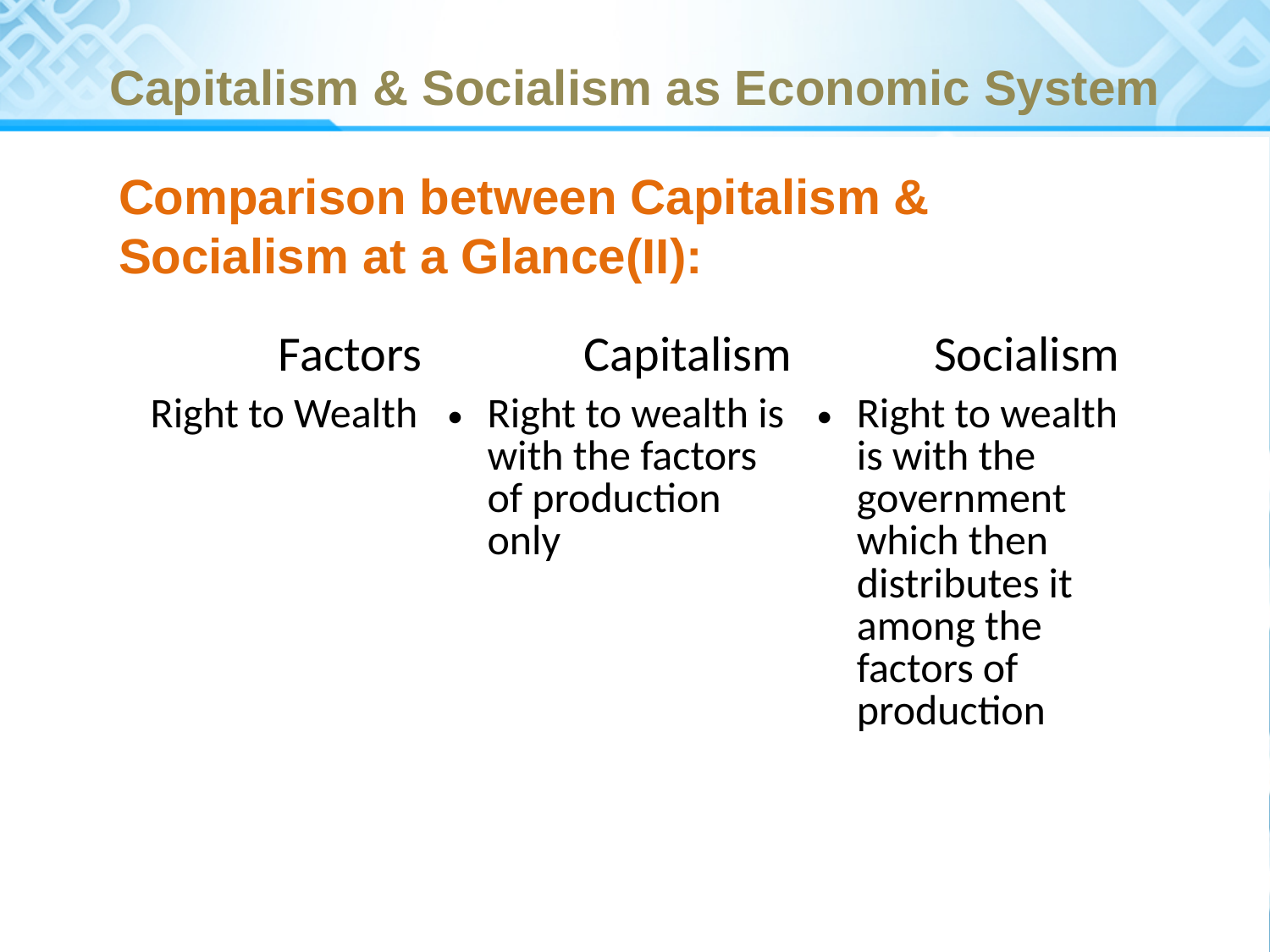

# Capitalism & Socialism as Economic System

Comparison between Capitalism & Socialism at a Glance(II):

| Factors | Capitalism | Socialism |
| --- | --- | --- |
| Right to Wealth | Right to wealth is with the factors of production only | Right to wealth is with the government which then distributes it among the factors of production |